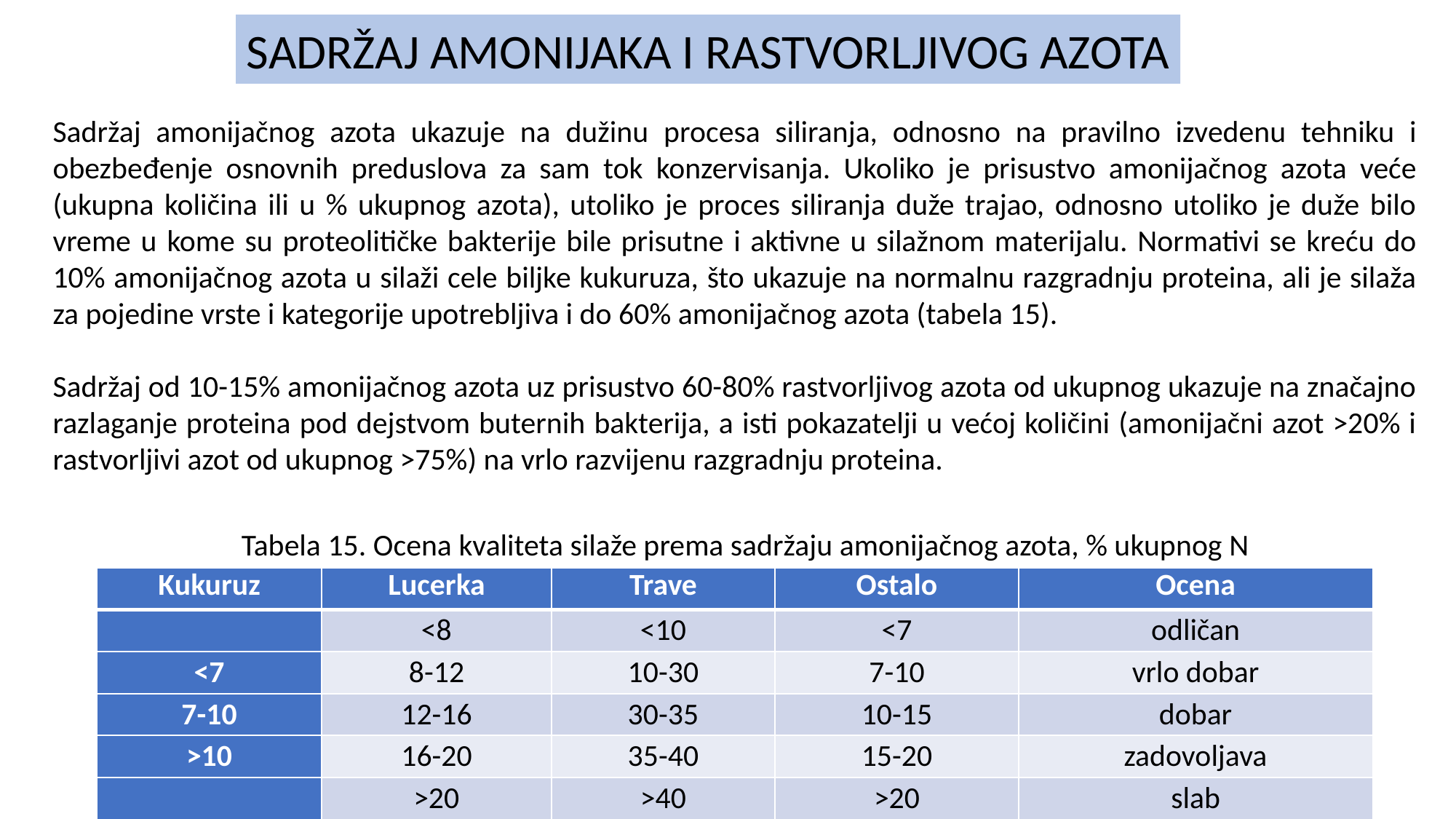

SADRŽAJ AMONIJAKA I RASTVORLJIVOG AZOTA
Sadržaj amonijačnog azota ukazuje na dužinu procesa siliranja, odnosno na pravilno izvedenu tehniku i obezbeđenje osnovnih preduslova za sam tok konzervisanja. Ukoliko je prisustvo amonijačnog azota veće (ukupna količina ili u % ukupnog azota), utoliko je proces siliranja duže trajao, odnosno utoliko je duže bilo vreme u kome su proteolitičke bakterije bile prisutne i aktivne u silažnom materijalu. Normativi se kreću do 10% amonijačnog azota u silaži cele biljke kukuruza, što ukazuje na normalnu razgradnju proteina, ali je silaža za pojedine vrste i kategorije upotrebljiva i do 60% amonijačnog azota (tabela 15).

Sadržaj od 10-15% amonijačnog azota uz prisustvo 60-80% rastvorljivog azota od ukupnog ukazuje na značajno razlaganje proteina pod dejstvom buternih bakterija, a isti pokazatelji u većoj količini (amonijačni azot >20% i rastvorljivi azot od ukupnog >75%) na vrlo razvijenu razgradnju proteina.
Tabela 15. Ocena kvaliteta silaže prema sadržaju amonijačnog azota, % ukupnog N
| Kukuruz | Lucerka | Trave | Ostalo | Ocena |
| --- | --- | --- | --- | --- |
|  | <8 | <10 | <7 | odličan |
| <7 | 8-12 | 10-30 | 7-10 | vrlo dobar |
| 7-10 | 12-16 | 30-35 | 10-15 | dobar |
| >10 | 16-20 | 35-40 | 15-20 | zadovoljava |
|  | >20 | >40 | >20 | slab |